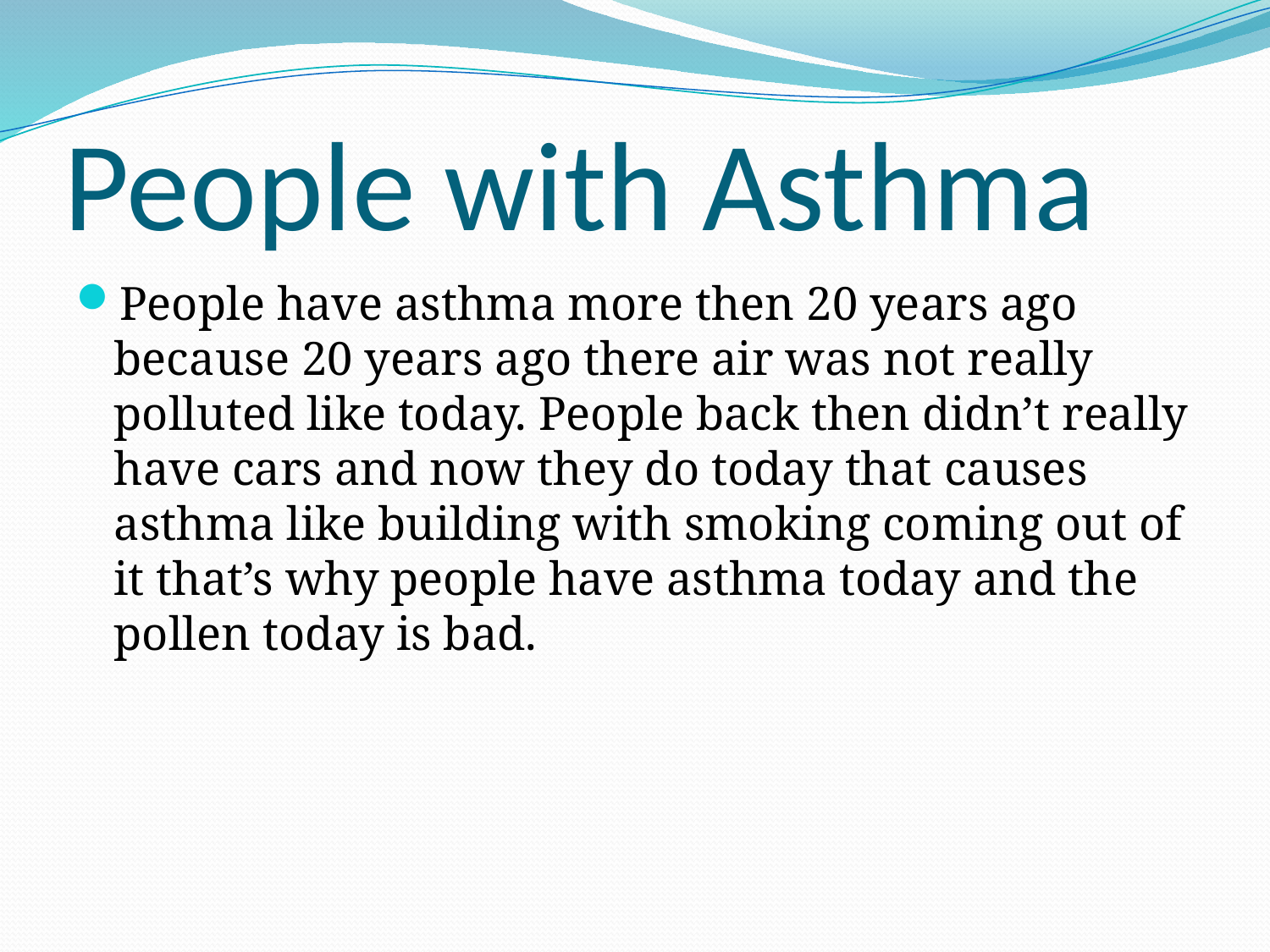

# People with Asthma
People have asthma more then 20 years ago because 20 years ago there air was not really  polluted like today. People back then didn’t really have cars and now they do today that causes asthma like building with smoking coming out of it that’s why people have asthma today and the pollen today is bad.